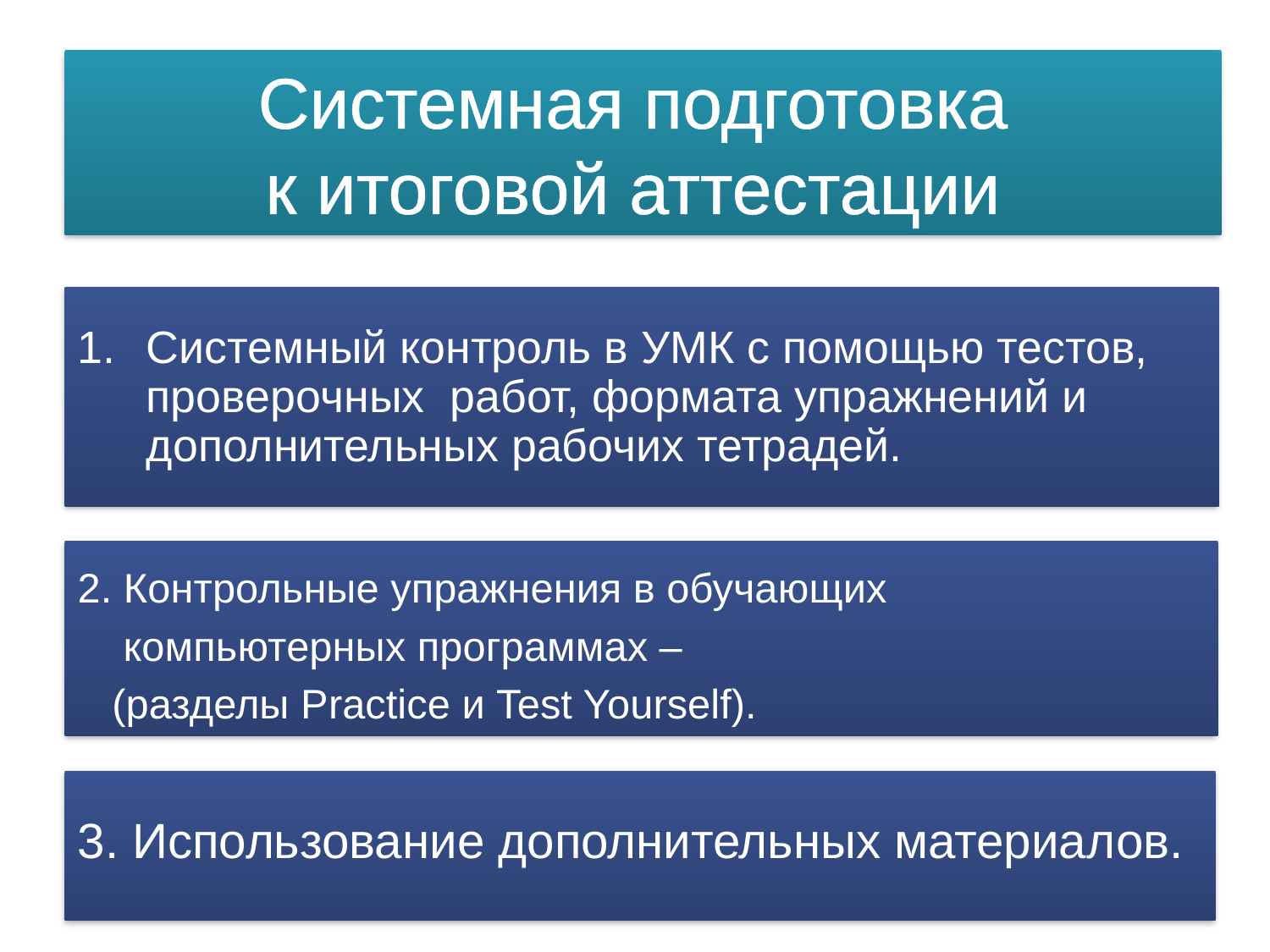

# Системная подготовка к итоговой аттестации

Системный контроль в УМК с помощью тестов,  проверочных  работ, формата упражнений и дополнительных рабочих тетрадей.

2. Контрольные упражнения в обучающих
    компьютерных программах –
   (разделы Practice и Test Yourself).

3. Использование дополнительных материалов.